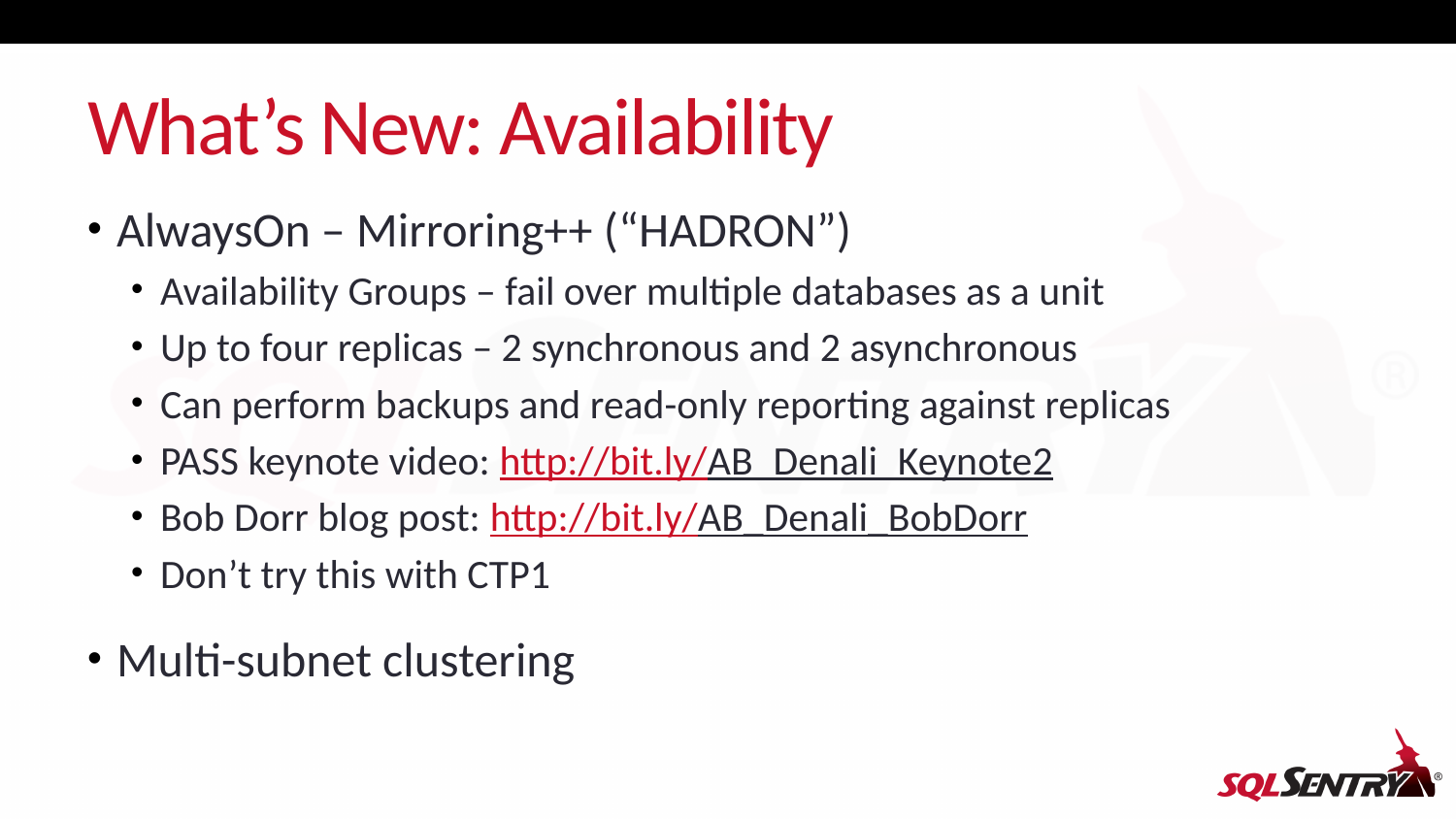

# What’s New: Availability
AlwaysOn – Mirroring++ (“HADRON”)
Availability Groups – fail over multiple databases as a unit
Up to four replicas – 2 synchronous and 2 asynchronous
Can perform backups and read-only reporting against replicas
PASS keynote video: http://bit.ly/AB_Denali_Keynote2
Bob Dorr blog post: http://bit.ly/AB_Denali_BobDorr
Don’t try this with CTP1

Multi-subnet clustering